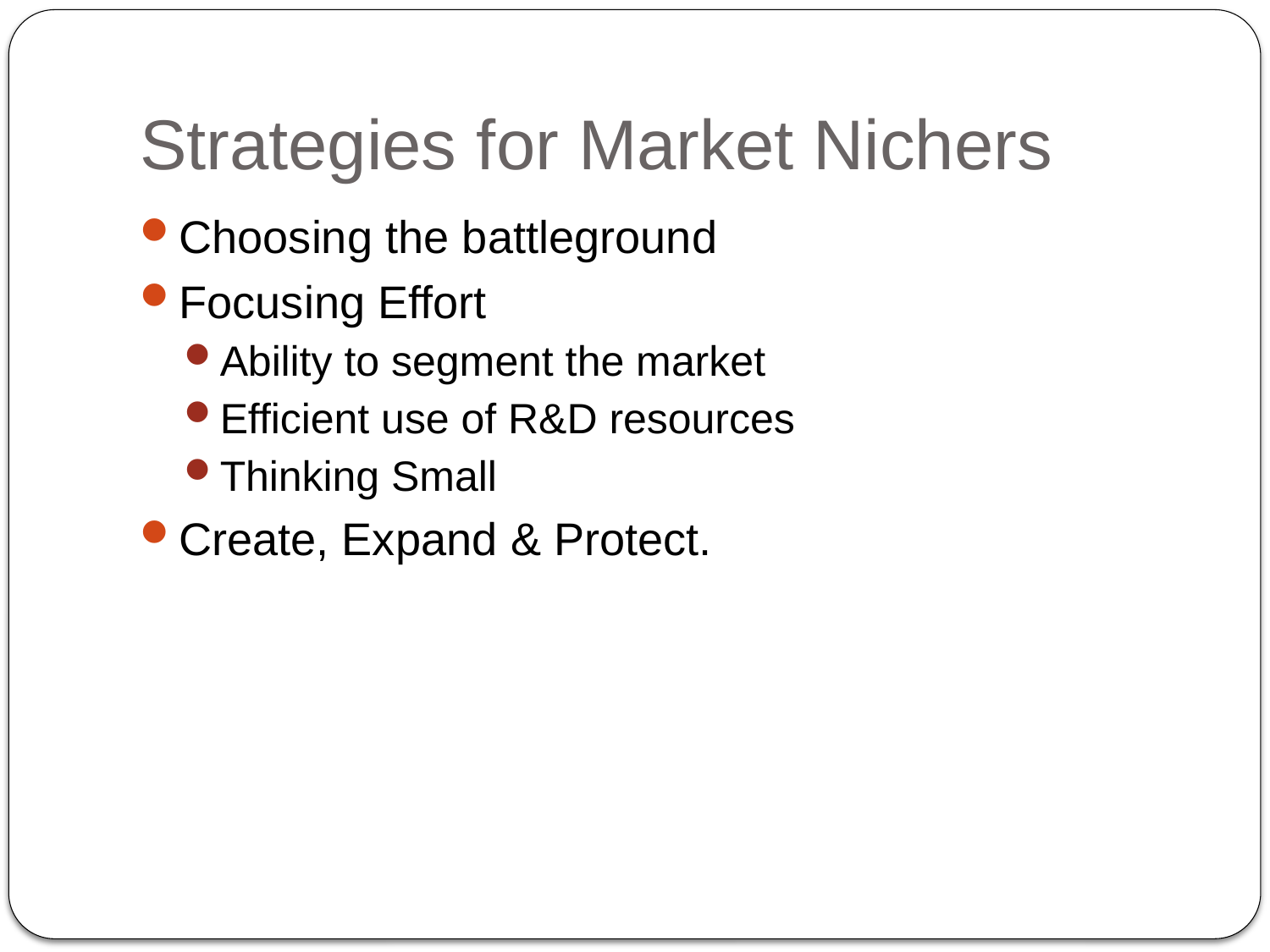

# Strategies for Market Nichers
Choosing the battleground
Focusing Effort
Ability to segment the market
Efficient use of R&D resources
Thinking Small
Create, Expand & Protect.